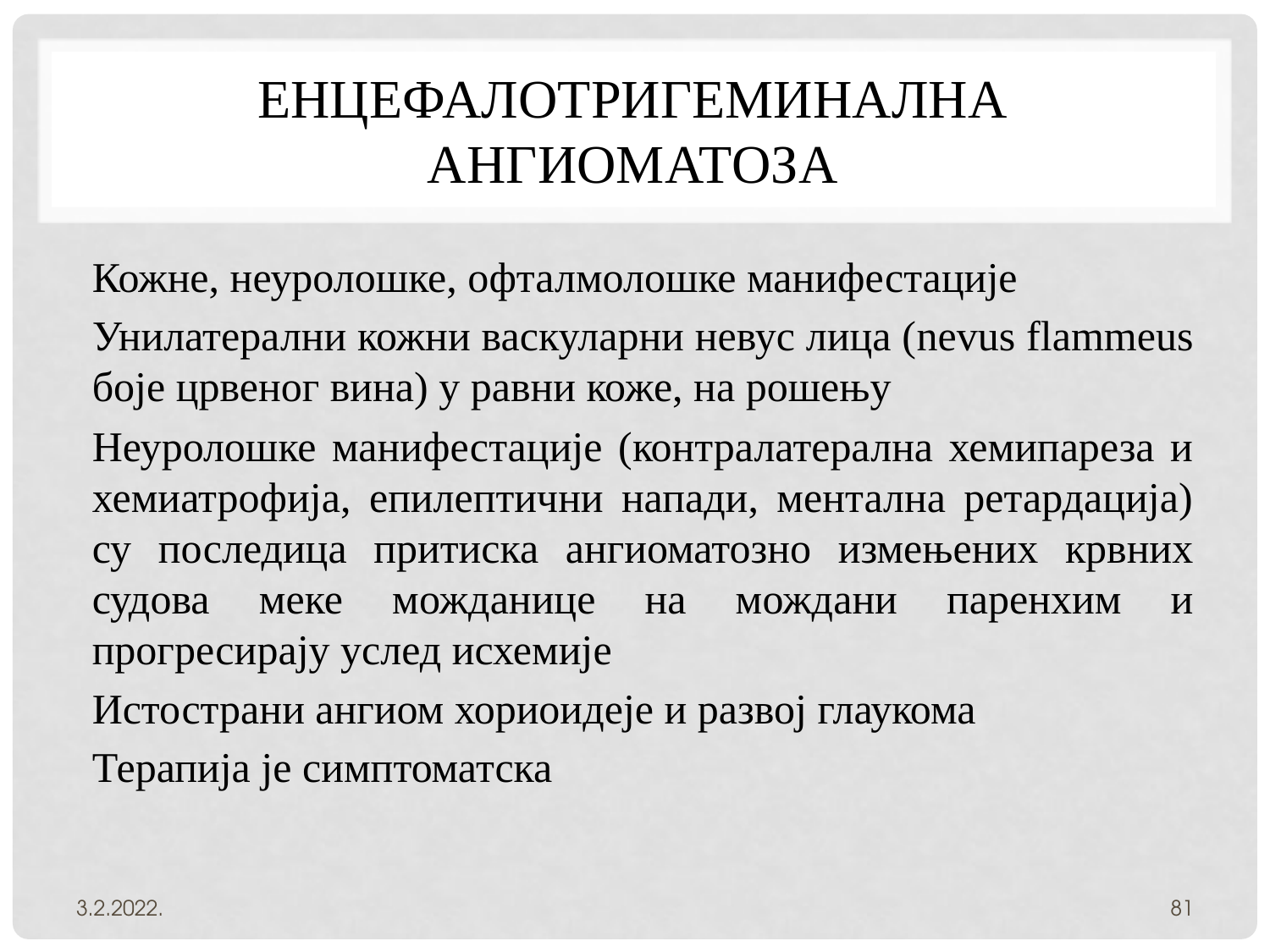

# Енцефалотригеминална ангиоматоза
Кожне, неуролошке, офталмолошке манифестације
Унилатерални кожни васкуларни невус лица (nevus flammeus боје црвеног вина) у равни коже, на рошењу
Неуролошке манифестације (контралатерална хемипареза и хемиатрофија, епилептични напади, ментална ретардација) су последица притиска ангиоматозно измењених крвних судова меке можданице на мождани паренхим и прогресирају услед исхемије
Истострани ангиом хориоидеје и развој глаукома
Терапија је симптоматска
3.2.2022.
81